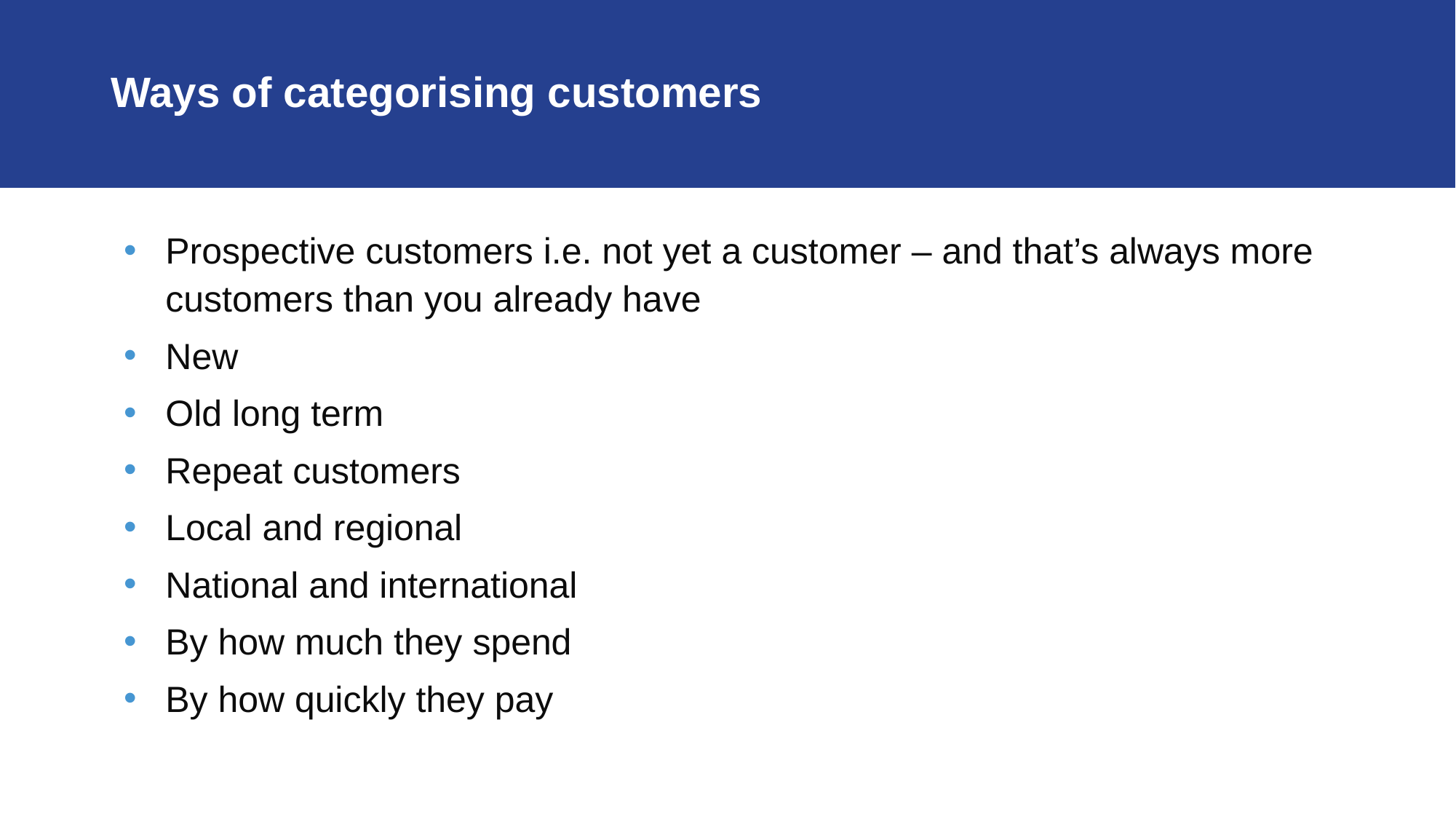

# Ways of categorising customers
Prospective customers i.e. not yet a customer – and that’s always more customers than you already have
New
Old long term
Repeat customers
Local and regional
National and international
By how much they spend
By how quickly they pay